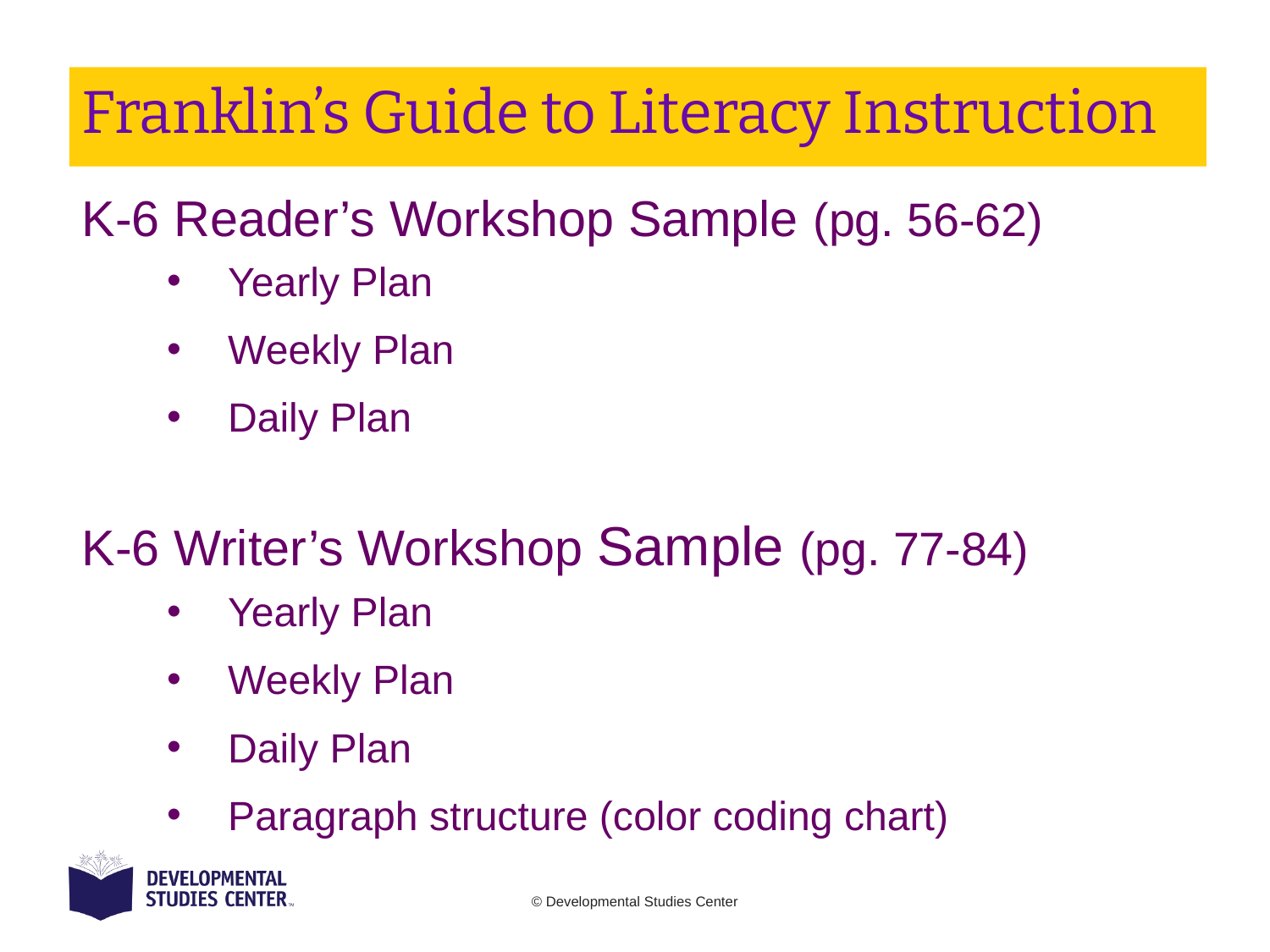

# Franklin’s Guide to Literacy Instruction
K-6 Reader’s Workshop Sample (pg. 56-62)
Yearly Plan
Weekly Plan
Daily Plan

K-6 Writer’s Workshop Sample (pg. 77-84)
Yearly Plan
Weekly Plan
Daily Plan
Paragraph structure (color coding chart)